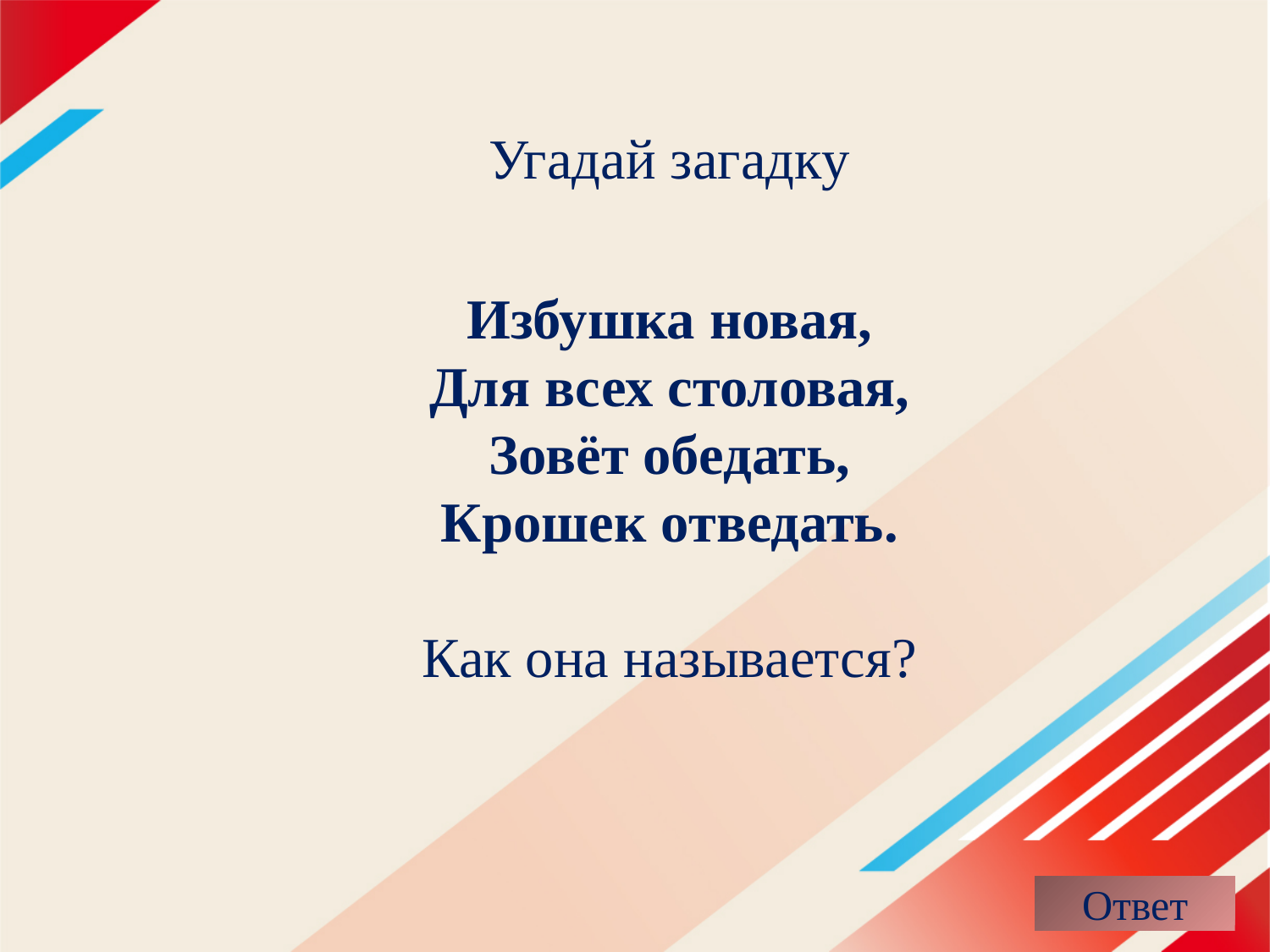

Угадай загадку
Избушка новая,
Для всех столовая,
Зовёт обедать,
Крошек отведать.

Как она называется?